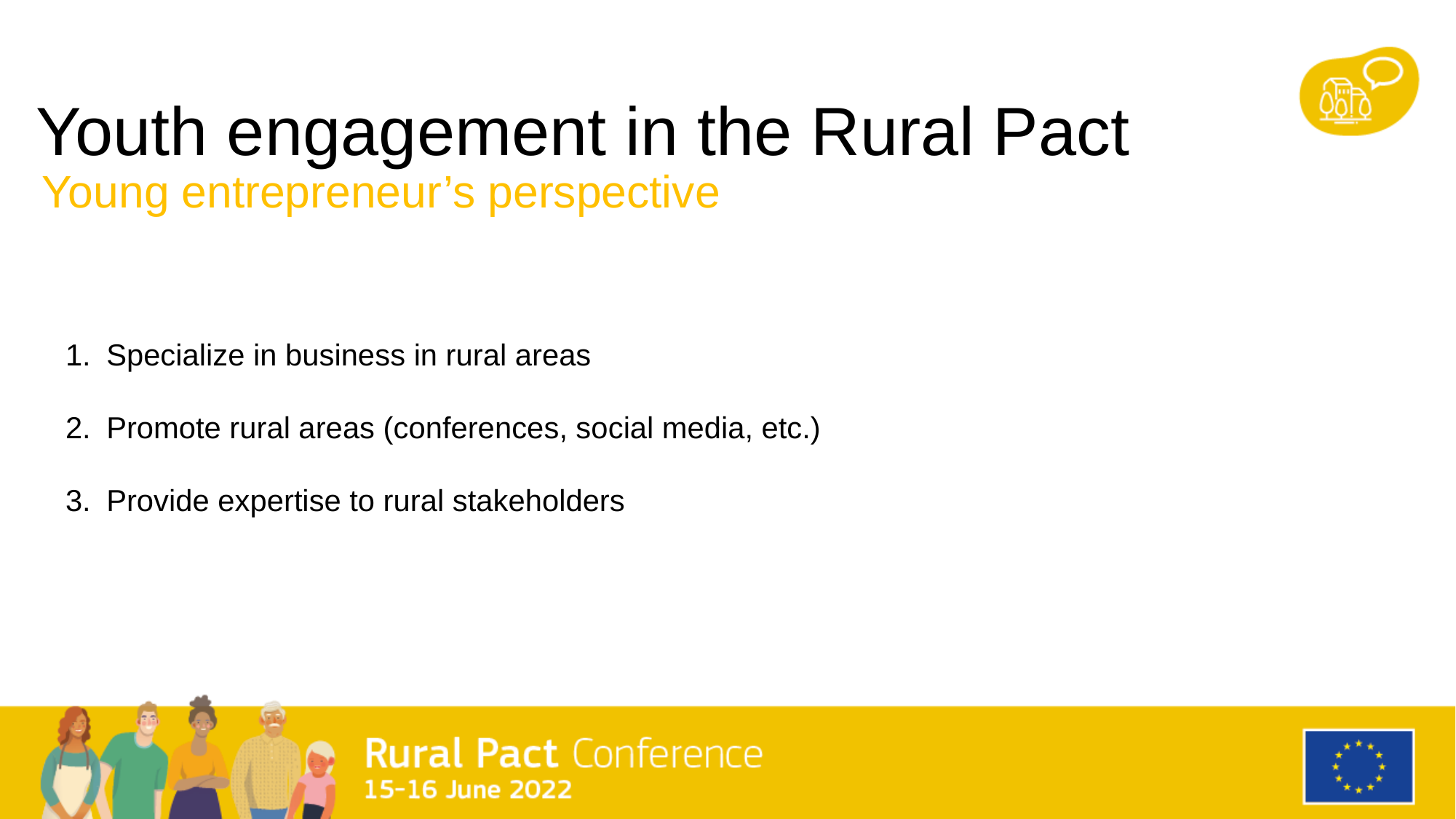

# Youth engagement in the Rural Pact
Young entrepreneur’s perspective

Specialize in business in rural areas

Promote rural areas (conferences, social media, etc.)

Provide expertise to rural stakeholders